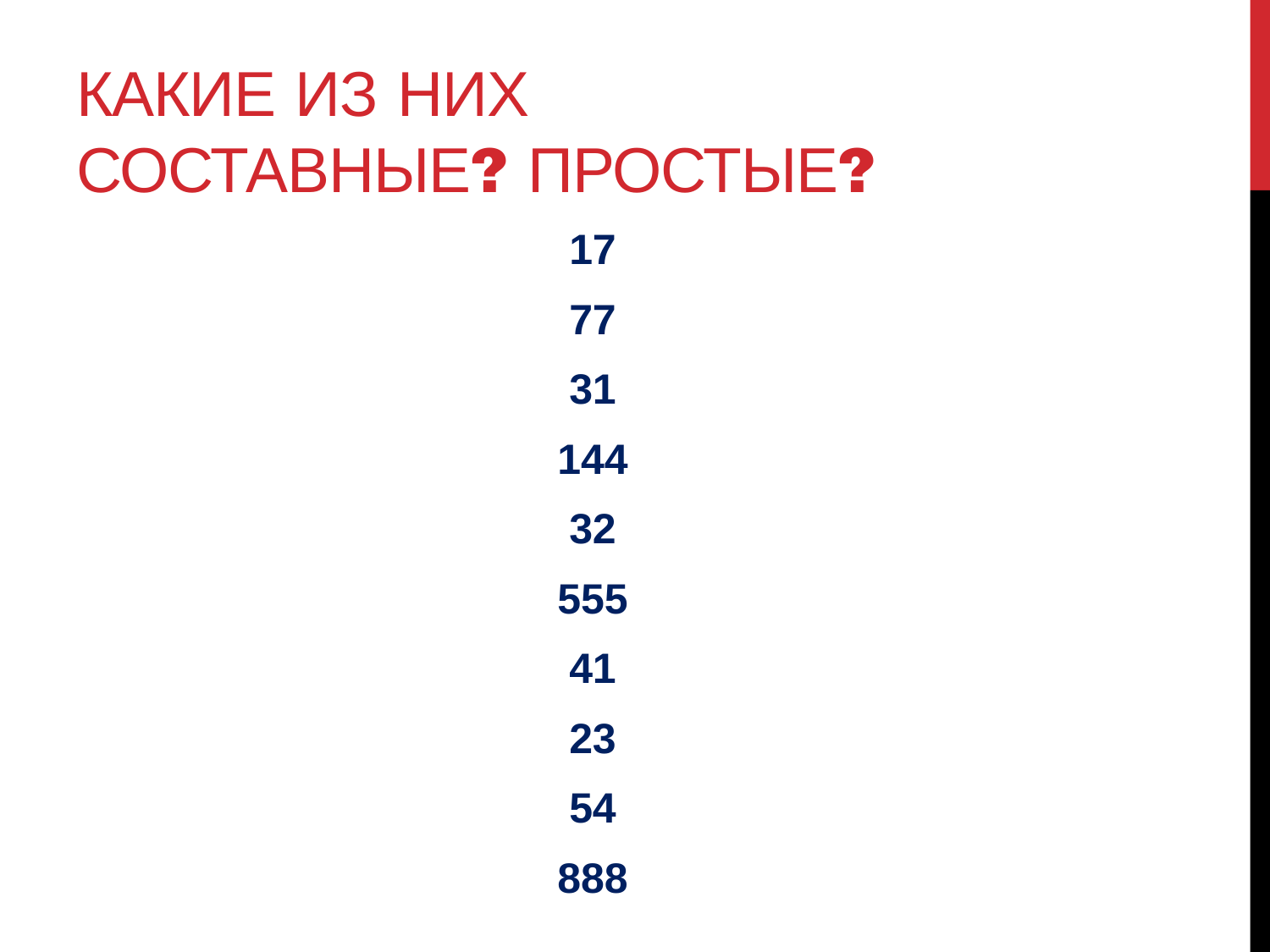

# Какие из них составные? Простые?
17
77
31
144
32
555
41
23
54
888